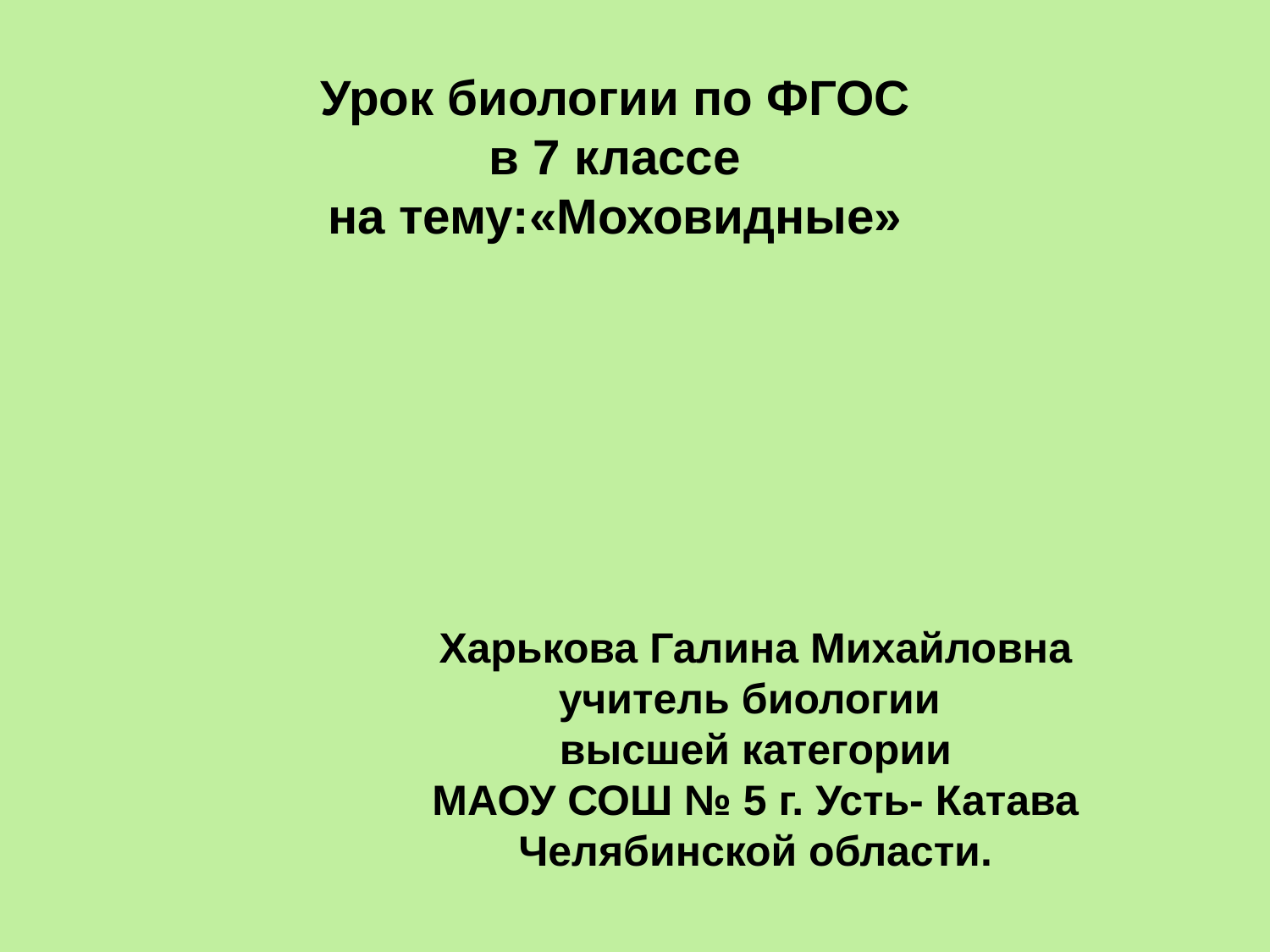

Урок биологии по ФГОС в 7 классе
на тему:«Моховидные»
Харькова Галина Михайловна
учитель биологии
высшей категории
МАОУ СОШ № 5 г. Усть- Катава
Челябинской области.